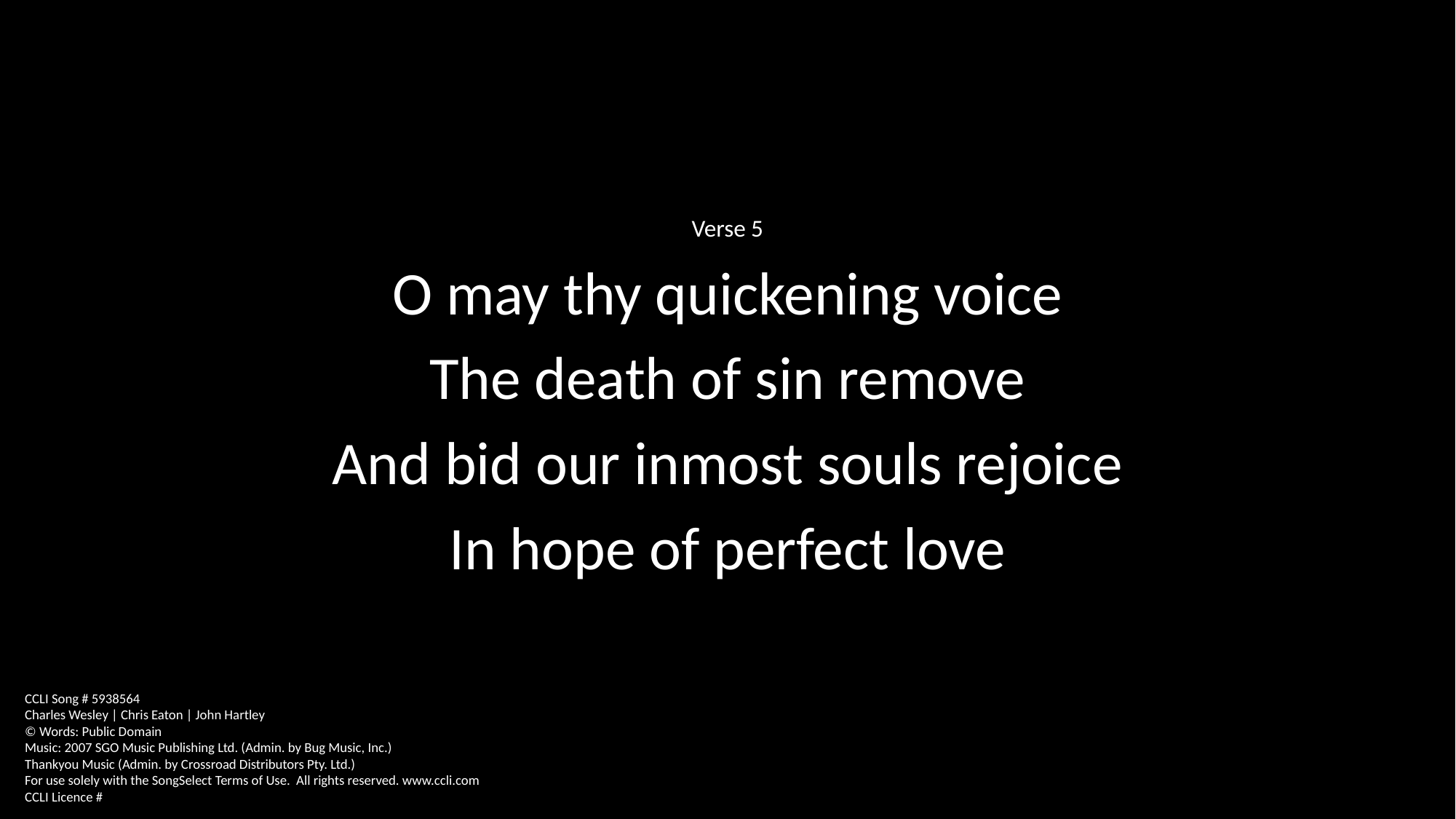

Verse 5
O may thy quickening voice
The death of sin remove
And bid our inmost souls rejoice
In hope of perfect love
CCLI Song # 5938564
Charles Wesley | Chris Eaton | John Hartley
© Words: Public Domain
Music: 2007 SGO Music Publishing Ltd. (Admin. by Bug Music, Inc.)
Thankyou Music (Admin. by Crossroad Distributors Pty. Ltd.)
For use solely with the SongSelect Terms of Use.  All rights reserved. www.ccli.com
CCLI Licence #